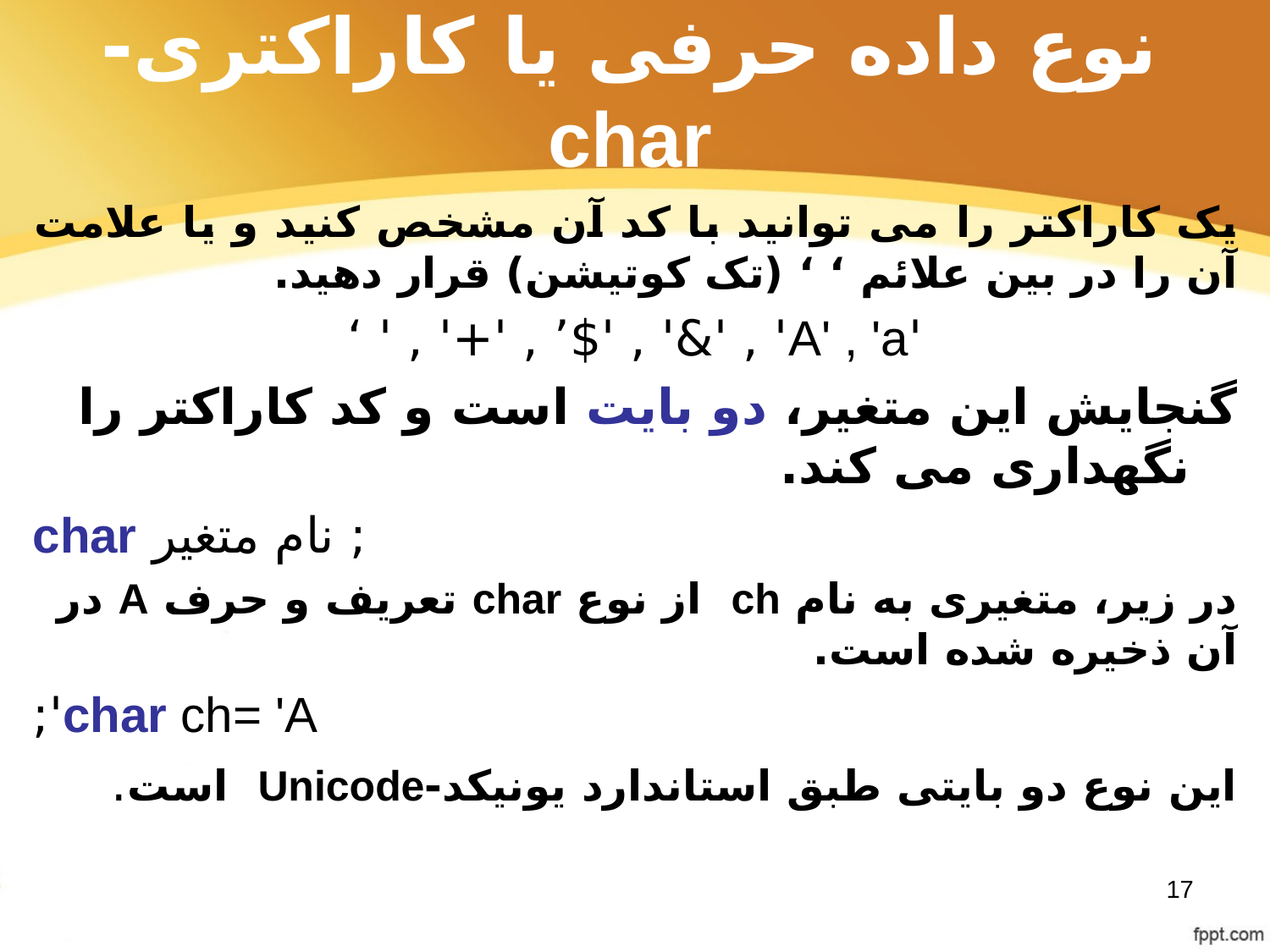

# نوع داده حرفی یا کاراکتری- char
یک کاراکتر را می توانید با کد آن مشخص کنید و یا علامت آن را در بین علائم ‘ ‘ (تک کوتیشن) قرار دهید.
'A' , 'a' , '&' , '$’ , '+' , ' ‘
گنجایش این متغیر، دو بایت است و کد کاراکتر را نگهداری می کند.
; نام متغیر char
در زیر، متغیری به نام ch  از نوع char تعریف و حرف A در آن ذخیره شده است.
char ch= 'A';
این نوع دو بایتی طبق استاندارد یونیکد-Unicode  است.
17